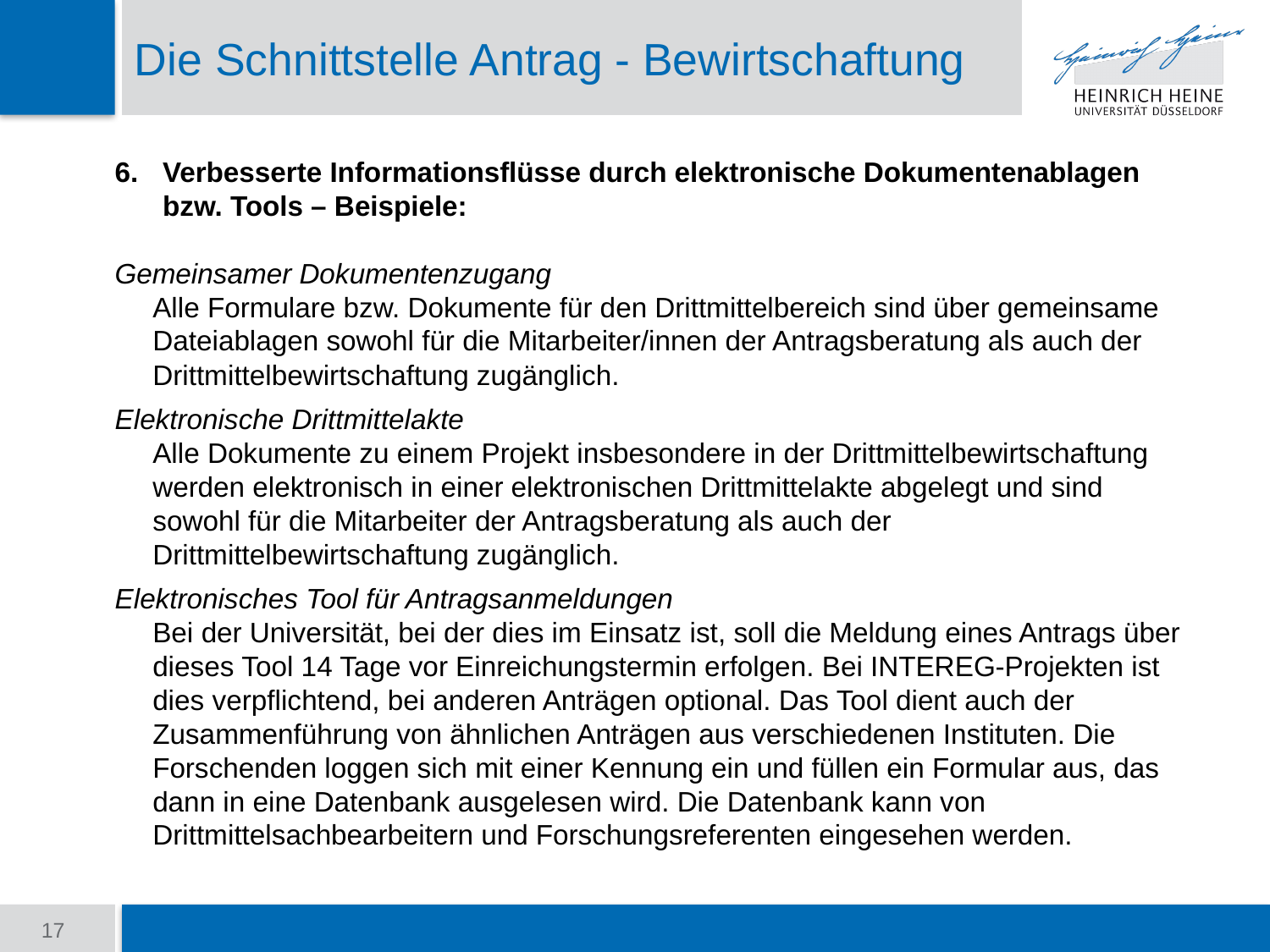

# Die Schnittstelle Antrag - Bewirtschaftung
Verbesserte Informationsflüsse durch elektronische Dokumentenablagen bzw. Tools – Beispiele:

Gemeinsamer Dokumentenzugang
Alle Formulare bzw. Dokumente für den Drittmittelbereich sind über gemeinsame Dateiablagen sowohl für die Mitarbeiter/innen der Antragsberatung als auch der Drittmittelbewirtschaftung zugänglich.
Elektronische Drittmittelakte
Alle Dokumente zu einem Projekt insbesondere in der Drittmittelbewirtschaftung werden elektronisch in einer elektronischen Drittmittelakte abgelegt und sind sowohl für die Mitarbeiter der Antragsberatung als auch der Drittmittelbewirtschaftung zugänglich.
Elektronisches Tool für Antragsanmeldungen
Bei der Universität, bei der dies im Einsatz ist, soll die Meldung eines Antrags über dieses Tool 14 Tage vor Einreichungstermin erfolgen. Bei INTEREG-Projekten ist dies verpflichtend, bei anderen Anträgen optional. Das Tool dient auch der Zusammenführung von ähnlichen Anträgen aus verschiedenen Instituten. Die Forschenden loggen sich mit einer Kennung ein und füllen ein Formular aus, das dann in eine Datenbank ausgelesen wird. Die Datenbank kann von Drittmittelsachbearbeitern und Forschungsreferenten eingesehen werden.

17